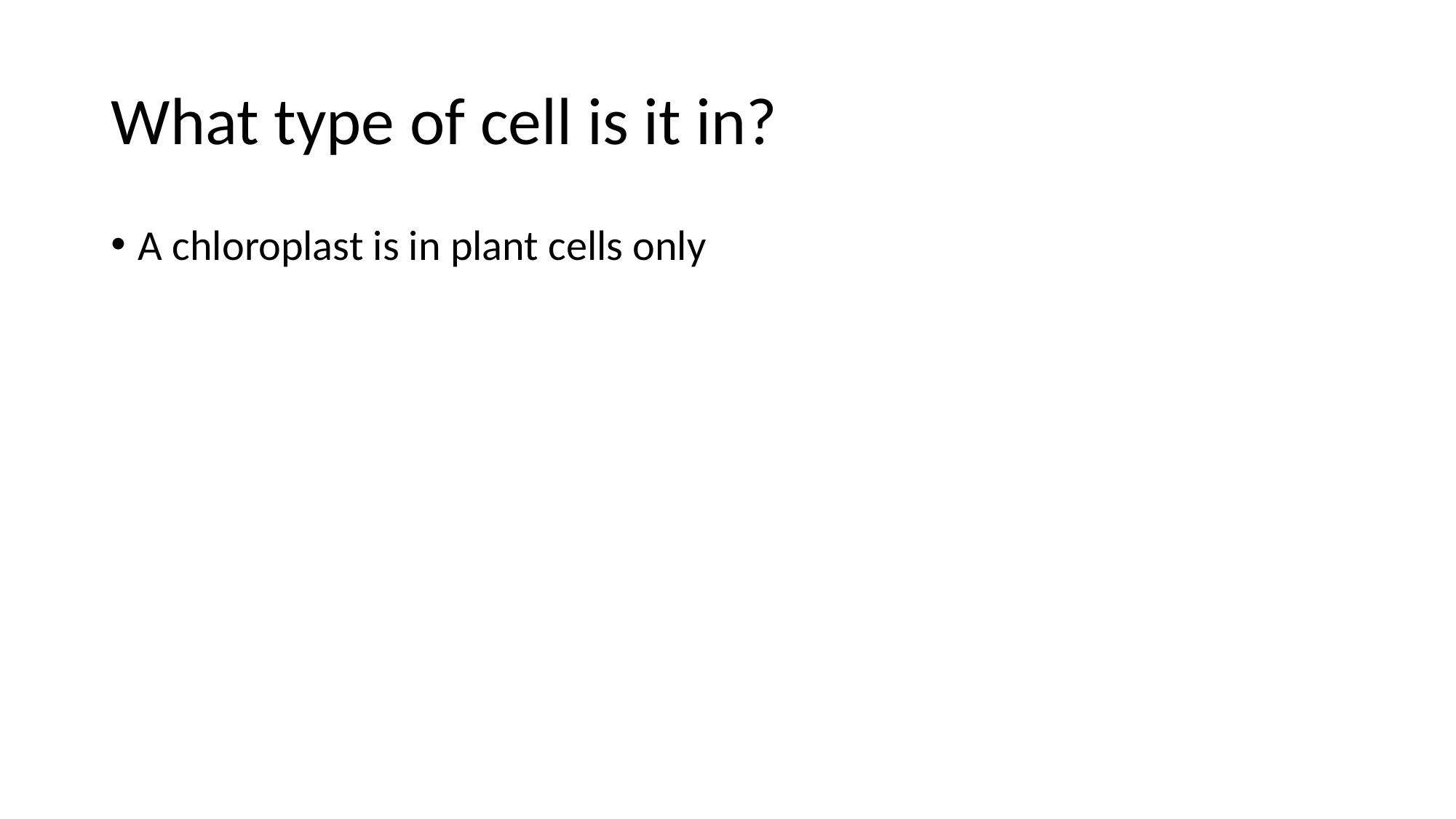

# What type of cell is it in?
A chloroplast is in plant cells only